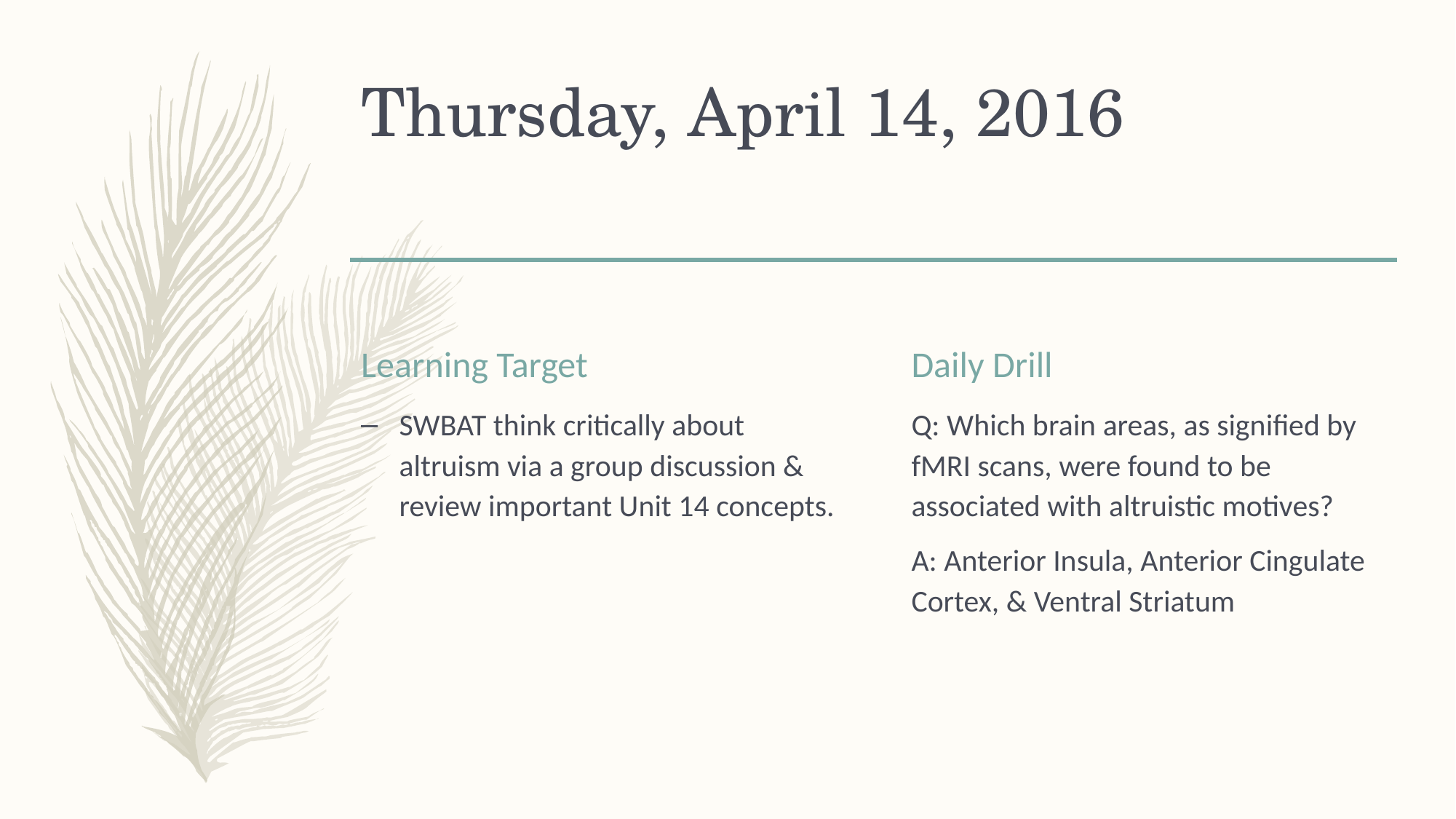

# Thursday, April 14, 2016
Learning Target
Daily Drill
SWBAT think critically about altruism via a group discussion & review important Unit 14 concepts.
Q: Which brain areas, as signified by fMRI scans, were found to be associated with altruistic motives?
A: Anterior Insula, Anterior Cingulate Cortex, & Ventral Striatum